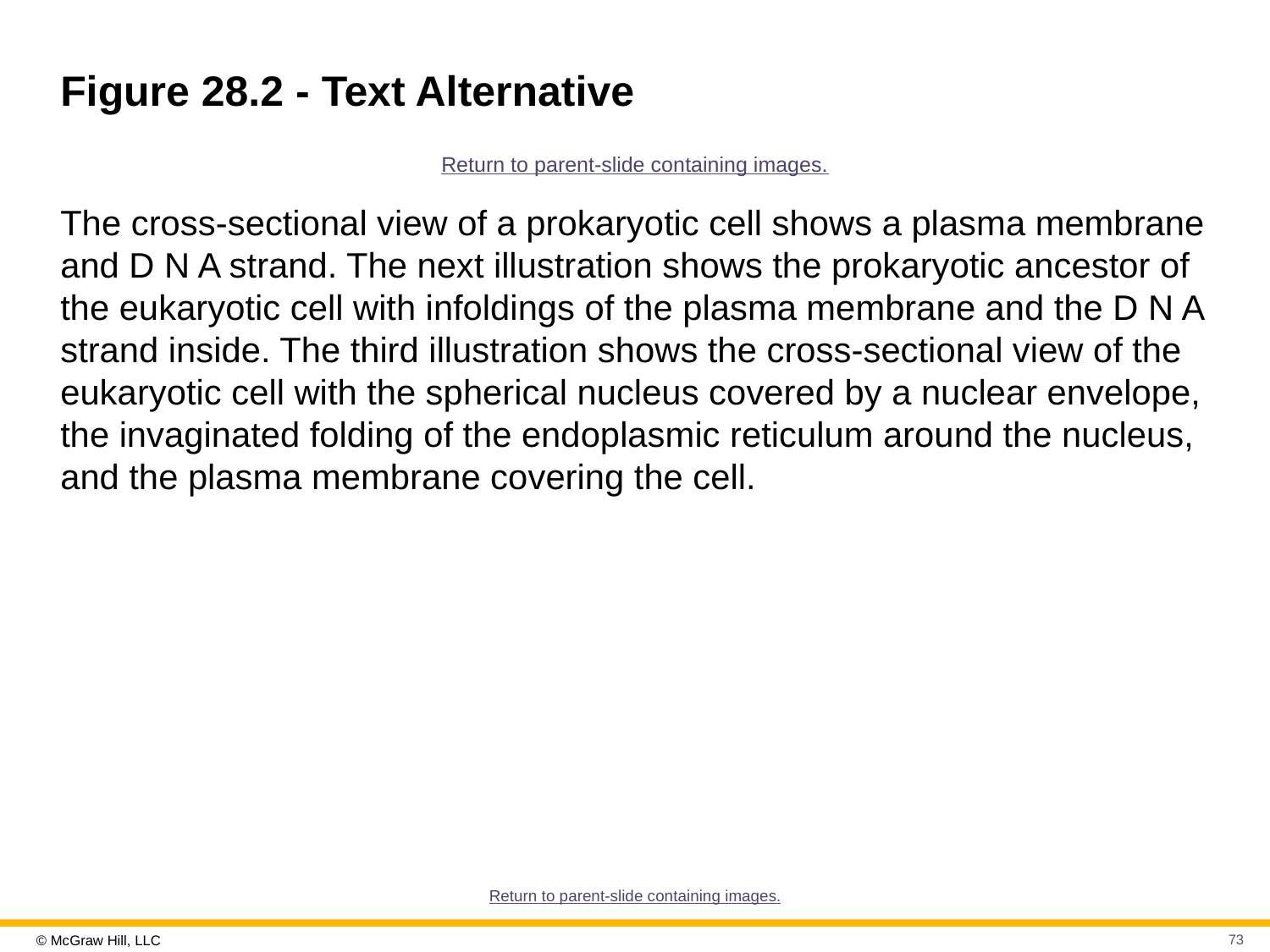

# Figure 28.2 - Text Alternative
Return to parent-slide containing images.
The cross-sectional view of a prokaryotic cell shows a plasma membrane and D N A strand. The next illustration shows the prokaryotic ancestor of the eukaryotic cell with infoldings of the plasma membrane and the D N A strand inside. The third illustration shows the cross-sectional view of the eukaryotic cell with the spherical nucleus covered by a nuclear envelope, the invaginated folding of the endoplasmic reticulum around the nucleus, and the plasma membrane covering the cell.
Return to parent-slide containing images.
73